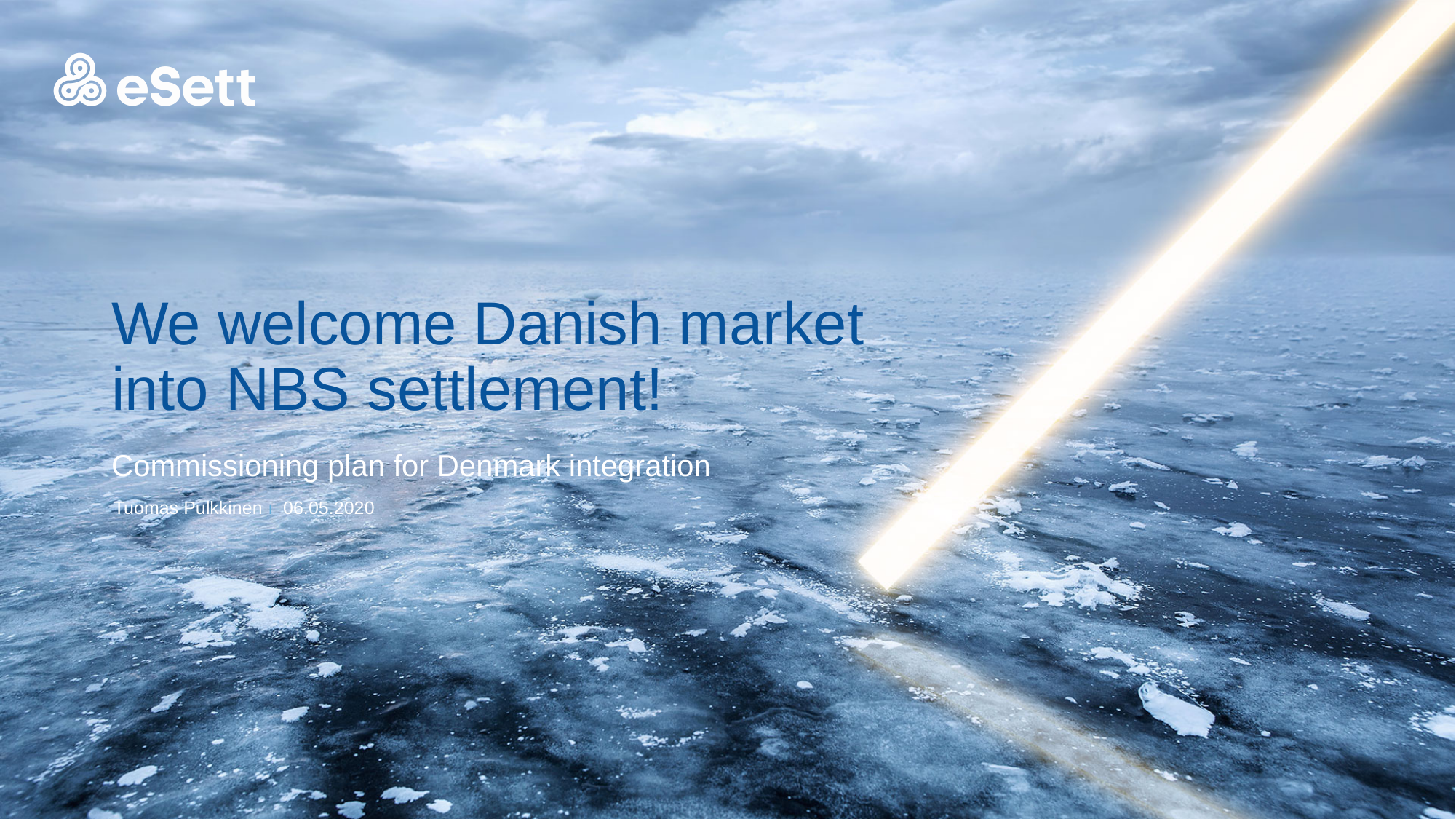

# We welcome Danish market into NBS settlement!
Commissioning plan for Denmark integration
Tuomas Pulkkinen ı  06.05.2020